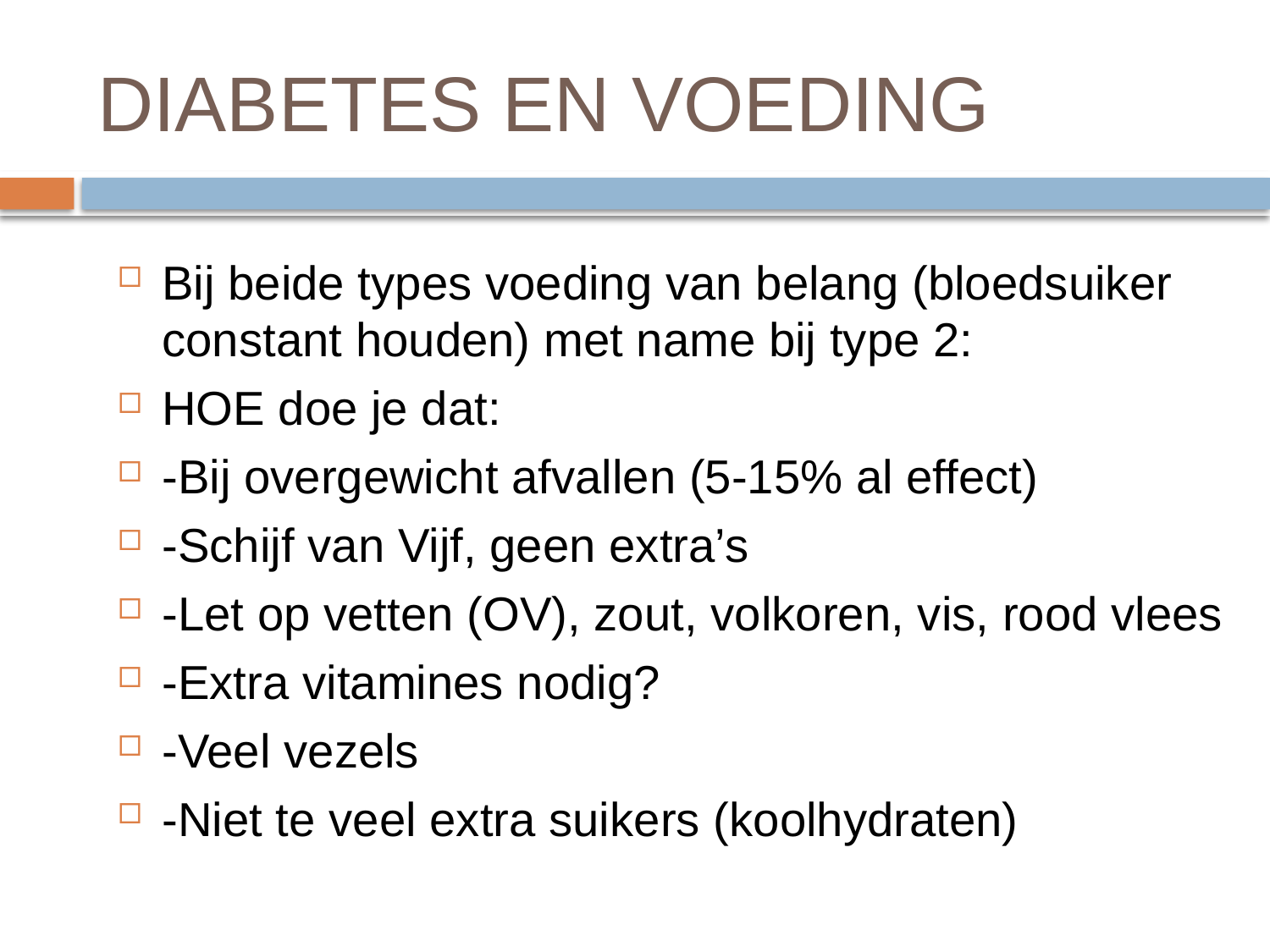

# DIABETES EN VOEDING
Bij beide types voeding van belang (bloedsuiker constant houden) met name bij type 2:
HOE doe je dat:
-Bij overgewicht afvallen (5-15% al effect)
-Schijf van Vijf, geen extra’s
-Let op vetten (OV), zout, volkoren, vis, rood vlees
-Extra vitamines nodig?
-Veel vezels
-Niet te veel extra suikers (koolhydraten)